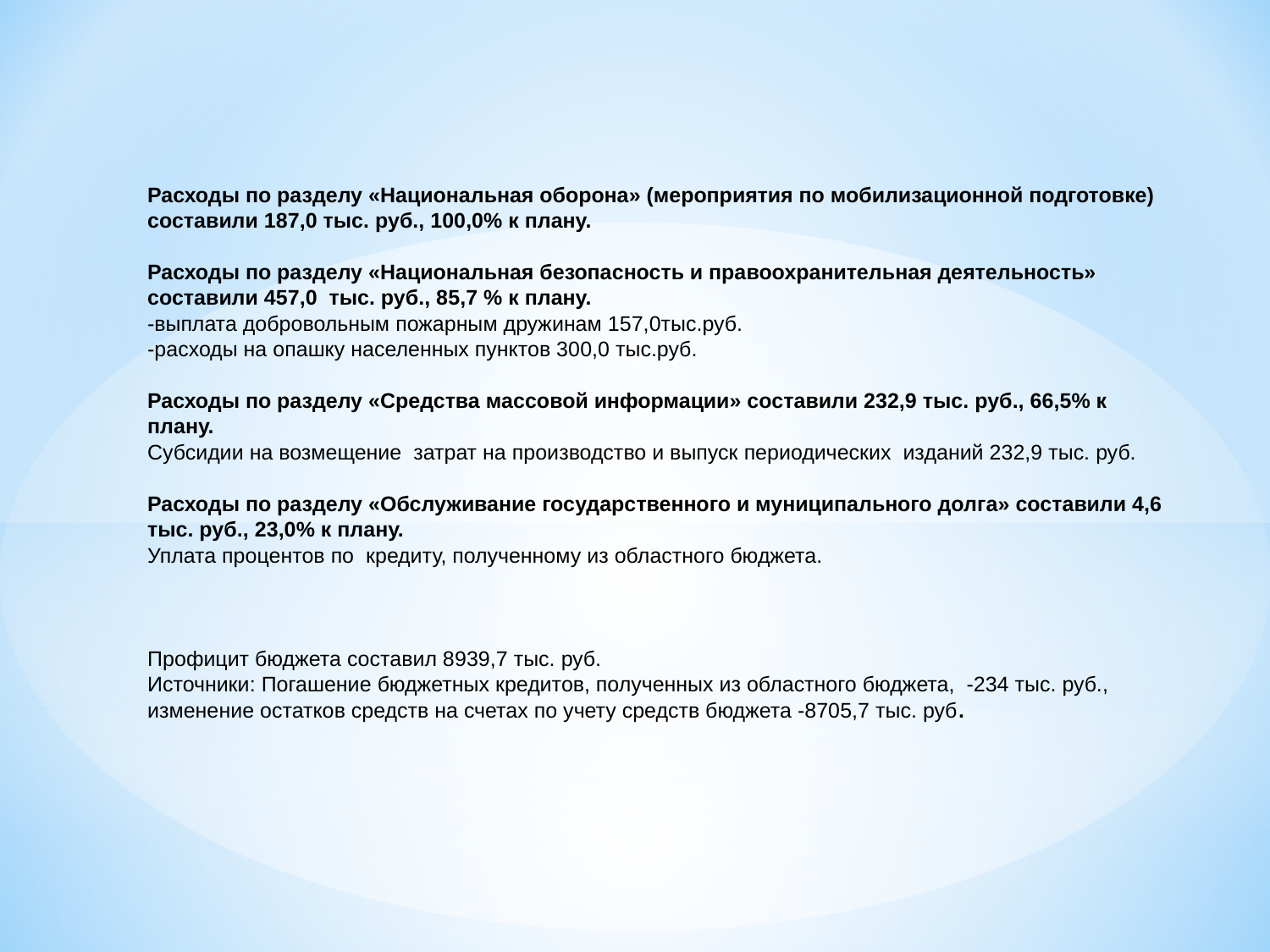

Расходы по разделу «Национальная оборона» (мероприятия по мобилизационной подготовке) составили 187,0 тыс. руб., 100,0% к плану.

Расходы по разделу «Национальная безопасность и правоохранительная деятельность» составили 457,0  тыс. руб., 85,7 % к плану.
-выплата добровольным пожарным дружинам 157,0тыс.руб.
-расходы на опашку населенных пунктов 300,0 тыс.руб.

Расходы по разделу «Средства массовой информации» составили 232,9 тыс. руб., 66,5% к плану.
Субсидии на возмещение  затрат на производство и выпуск периодических  изданий 232,9 тыс. руб.

Расходы по разделу «Обслуживание государственного и муниципального долга» составили 4,6 тыс. руб., 23,0% к плану.
Уплата процентов по  кредиту, полученному из областного бюджета.

Профицит бюджета составил 8939,7 тыс. руб.
Источники: Погашение бюджетных кредитов, полученных из областного бюджета,  -234 тыс. руб.,
изменение остатков средств на счетах по учету средств бюджета -8705,7 тыс. руб.